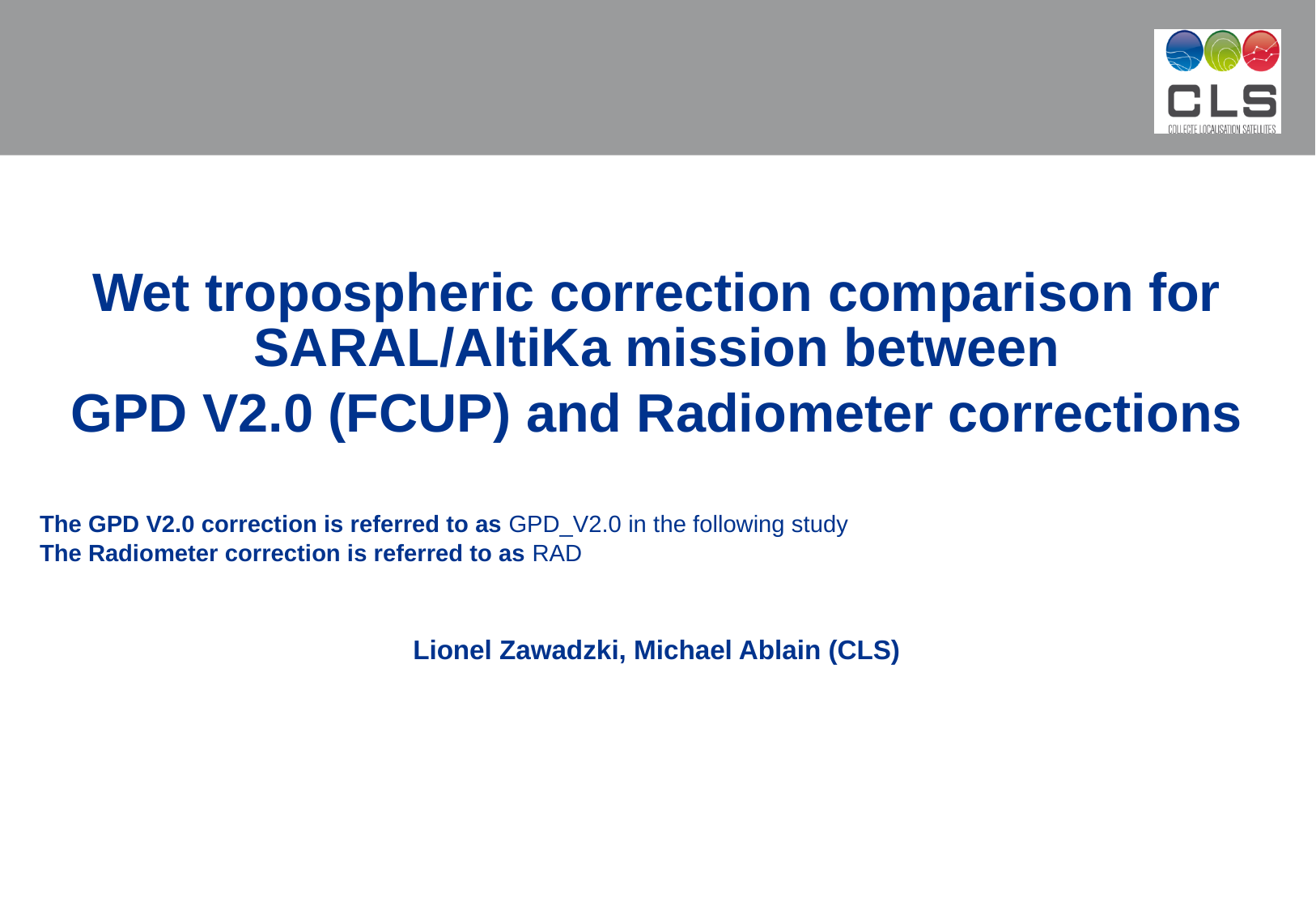

Wet tropospheric correction comparison for SARAL/AltiKa mission between
GPD V2.0 (FCUP) and Radiometer corrections

The GPD V2.0 correction is referred to as GPD_V2.0 in the following study
The Radiometer correction is referred to as RAD

Lionel Zawadzki, Michael Ablain (CLS)